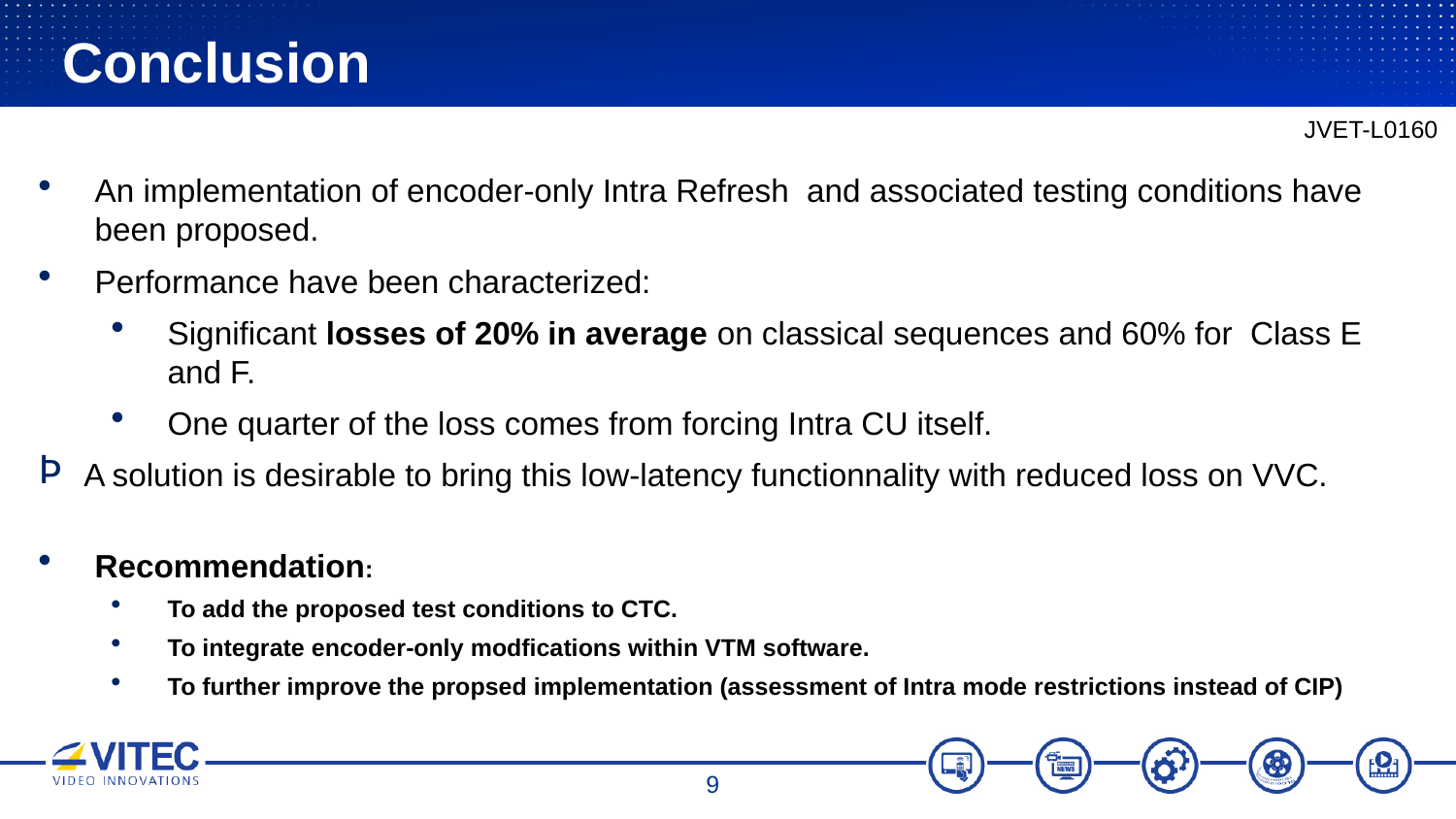

# Conclusion
JVET-L0160

An implementation of encoder-only Intra Refresh  and associated testing conditions have been proposed.
Performance have been characterized:
Significant losses of 20% in average on classical sequences and 60% for  Class E and F.
One quarter of the loss comes from forcing Intra CU itself.
A solution is desirable to bring this low-latency functionnality with reduced loss on VVC.

Recommendation:
To add the proposed test conditions to CTC.
To integrate encoder-only modfications within VTM software.
To further improve the propsed implementation (assessment of Intra mode restrictions instead of CIP)

9